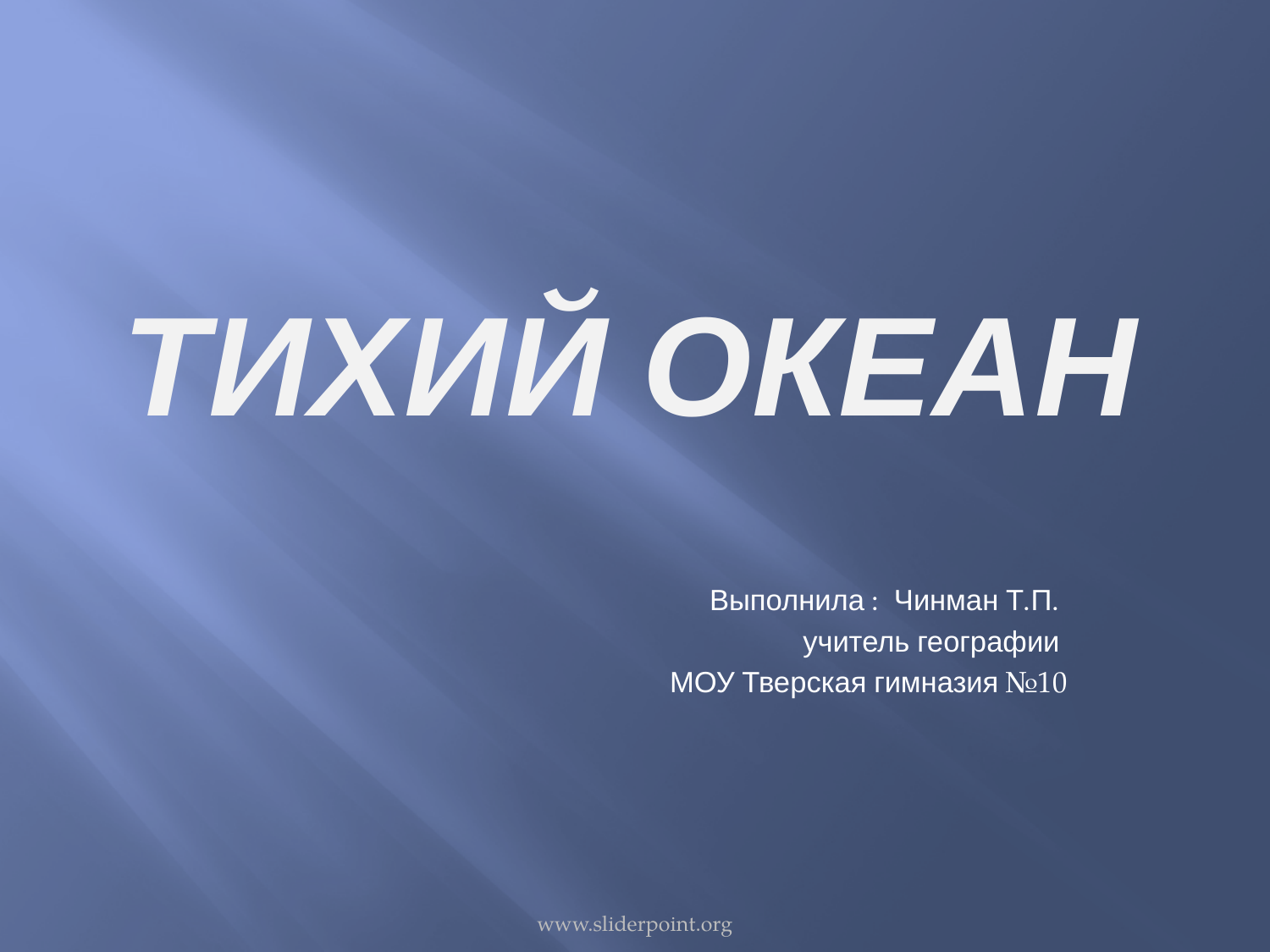

# Тихий океан
Выполнила :  Чинман Т.П.
учитель географии
МОУ Тверская гимназия №10
www.sliderpoint.org